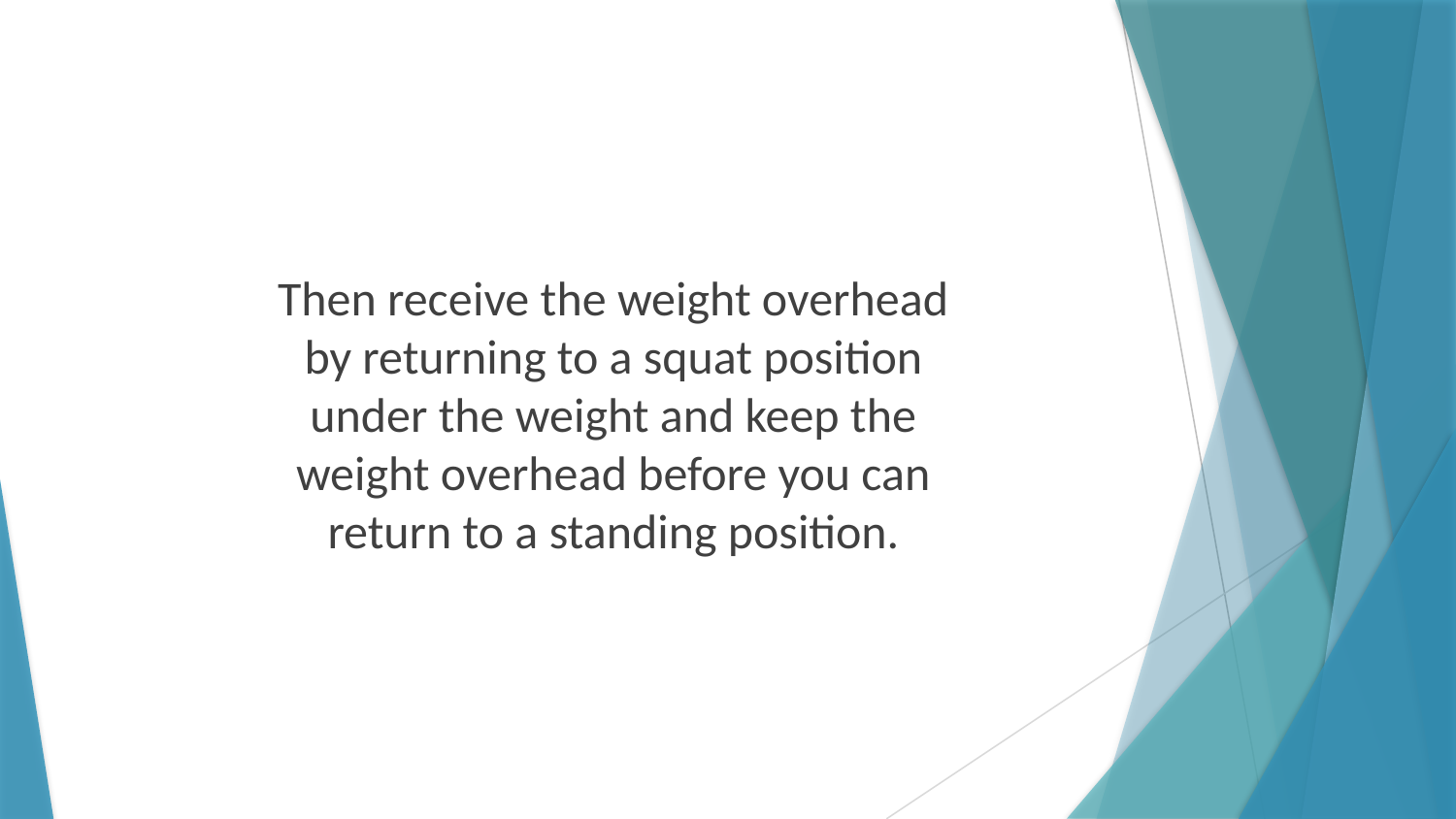

Then receive the weight overhead by returning to a squat position under the weight and keep the weight overhead before you can return to a standing position.